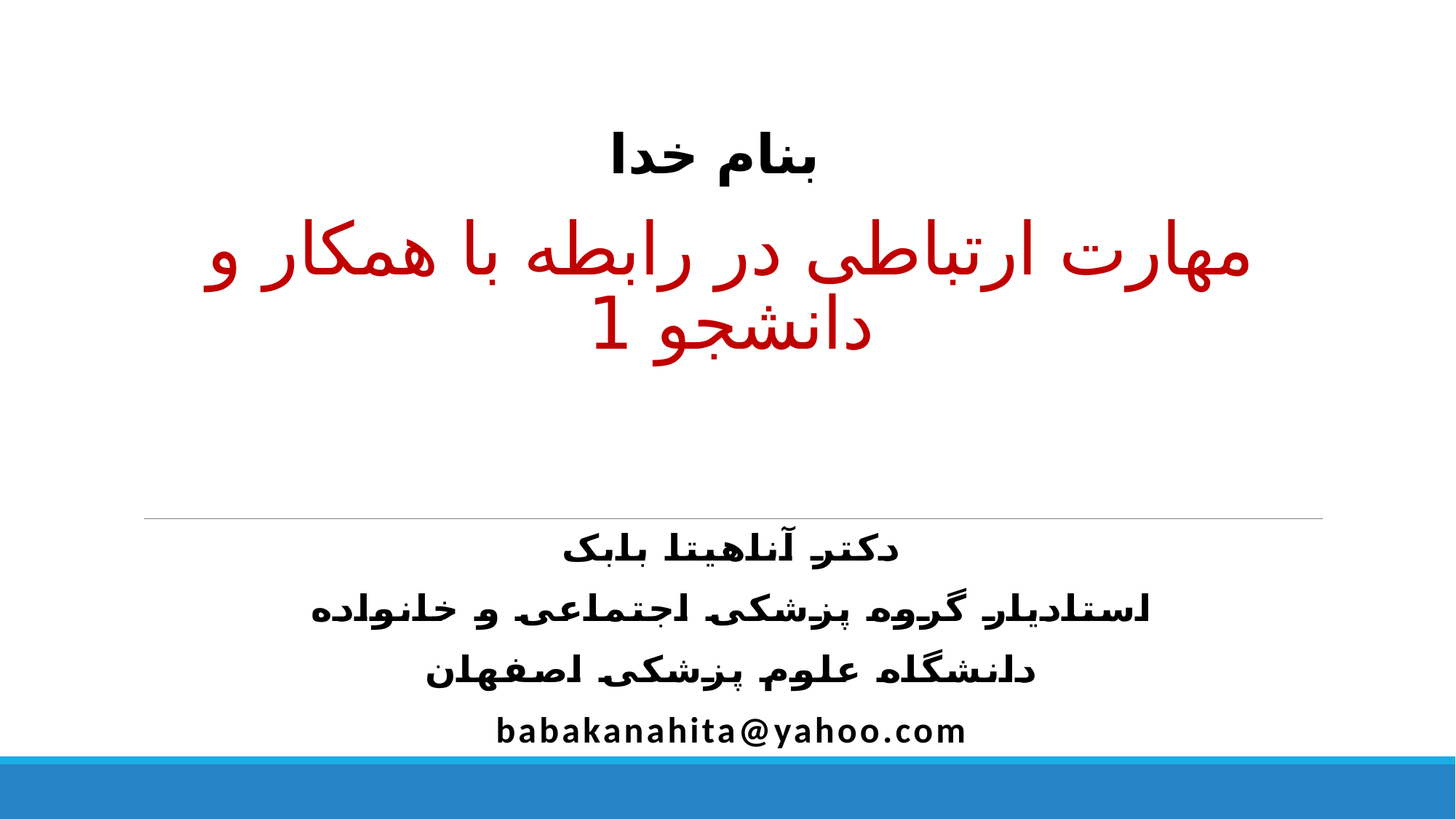

# مهارت ارتباطی در رابطه با همکار و دانشجو 1
بنام خدا
دکتر آناهیتا بابک
استادیار گروه پزشکی اجتماعی و خانواده
دانشگاه علوم پزشکی اصفهان
babakanahita@yahoo.com